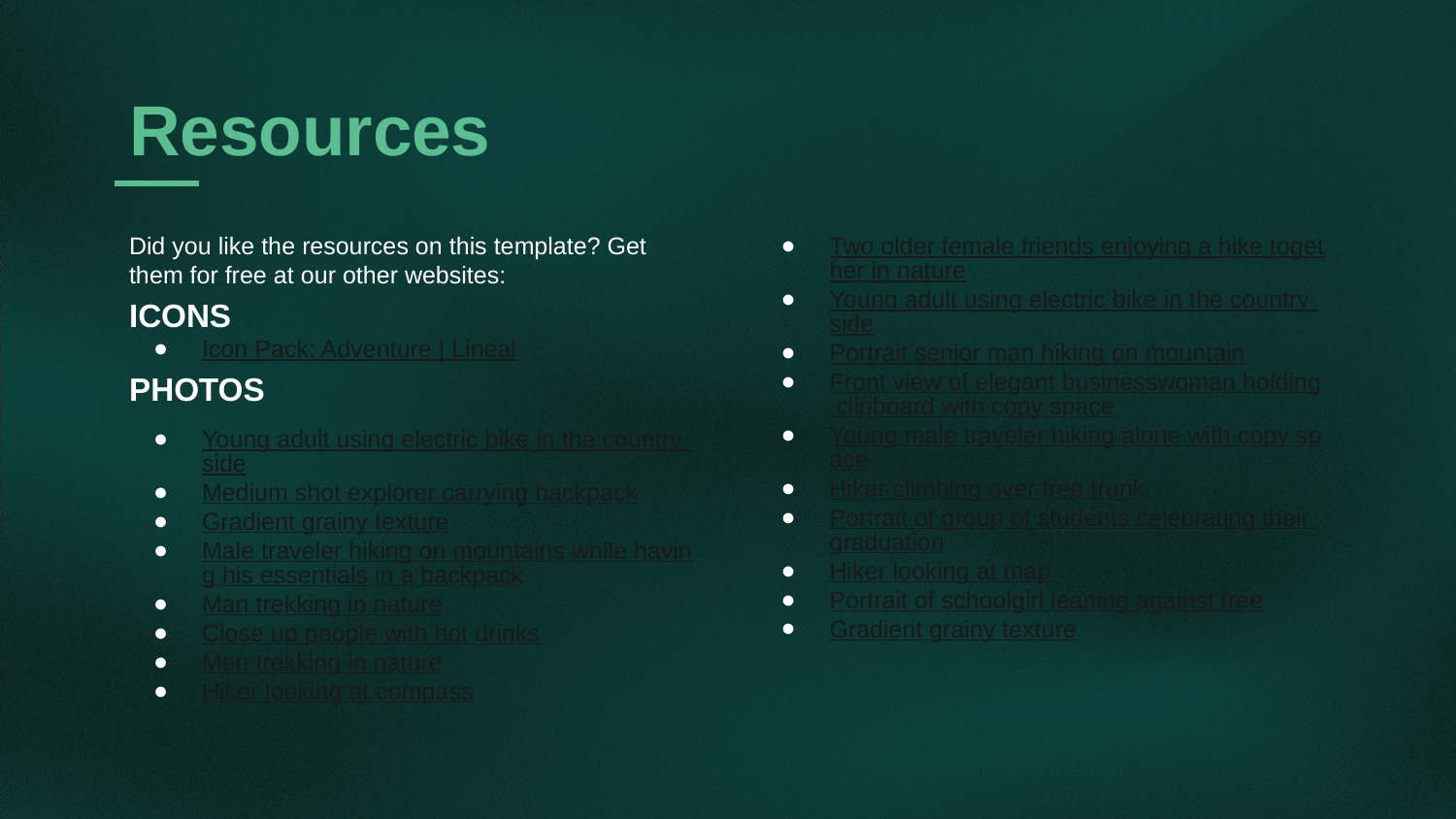

# Resources
Did you like the resources on this template? Get them for free at our other websites:
ICONS
Icon Pack: Adventure | Lineal
PHOTOS
Young adult using electric bike in the country side
Medium shot explorer carrying backpack
Gradient grainy texture
Male traveler hiking on mountains while having his essentials in a backpack
Man trekking in nature
Close up people with hot drinks
Men trekking in nature
Hiker looking at compass
Two older female friends enjoying a hike together in nature
Young adult using electric bike in the country side
Portrait senior man hiking on mountain
Front view of elegant businesswoman holding clipboard with copy space
Young male traveler hiking alone with copy space
Hiker climbing over tree trunk
Portrait of group of students celebrating their graduation
Hiker looking at map
Portrait of schoolgirl leaning against tree
Gradient grainy texture